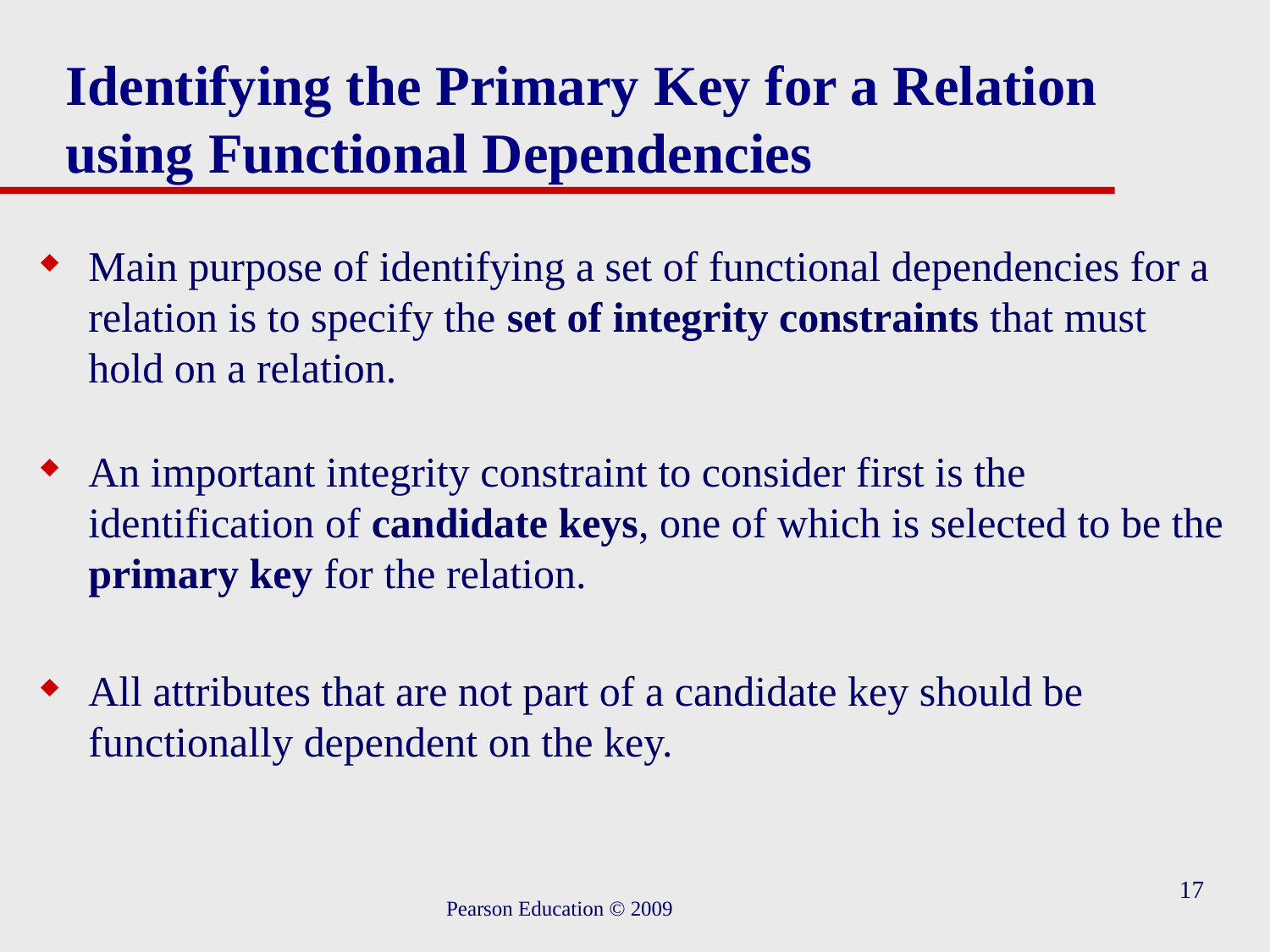

# Identifying the Primary Key for a Relation using Functional Dependencies
Main purpose of identifying a set of functional dependencies for a relation is to specify the set of integrity constraints that must hold on a relation.

An important integrity constraint to consider first is the identification of candidate keys, one of which is selected to be the primary key for the relation.

All attributes that are not part of a candidate key should be functionally dependent on the key.

17
Pearson Education © 2009